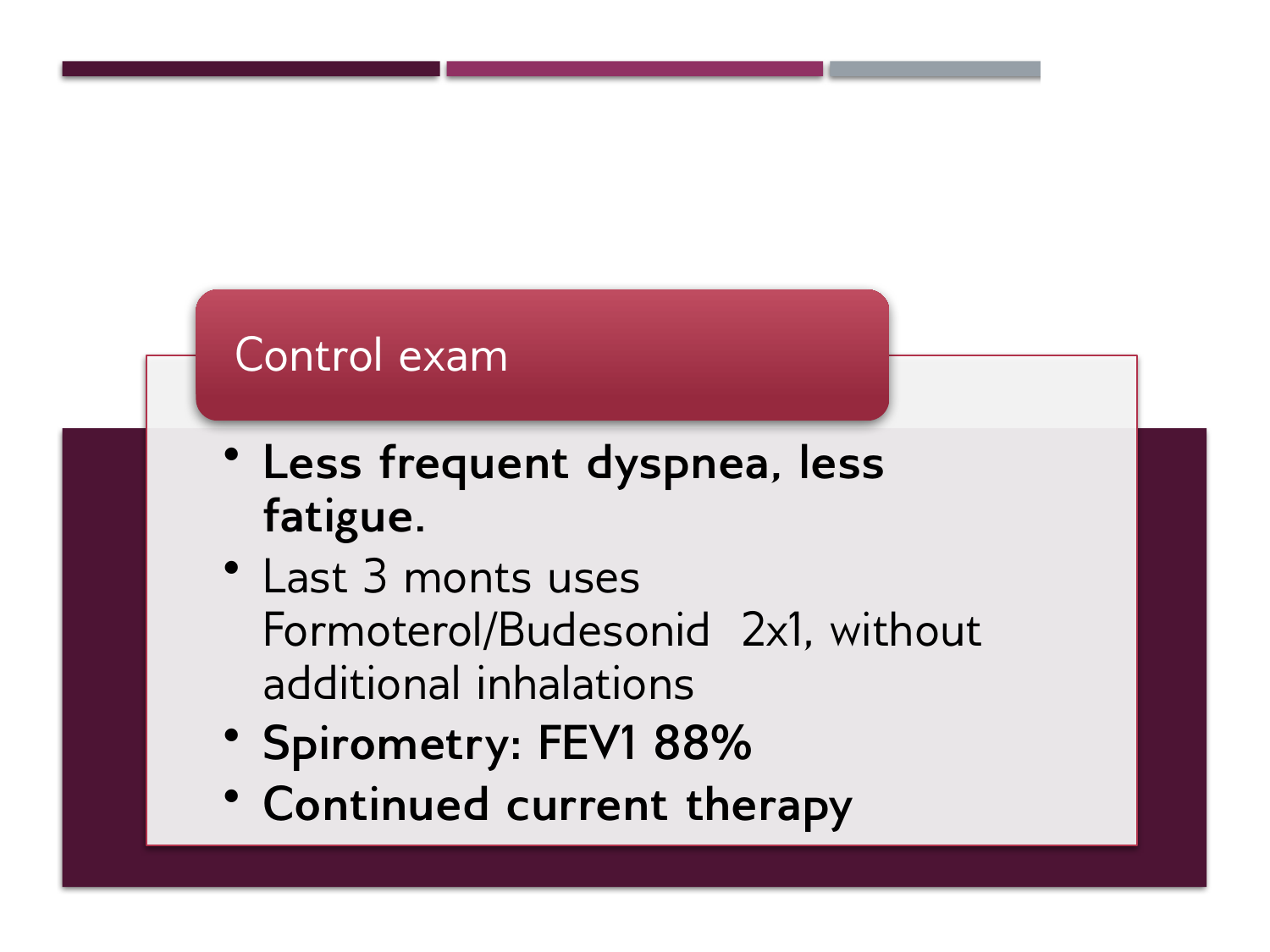

Less frequent dyspnea, less fatigue.
Last 3 monts uses Formoterol/Budesonid  2x1, without additional inhalations
Spirometry: FEV1 88%
Continued current therapy
Control exam